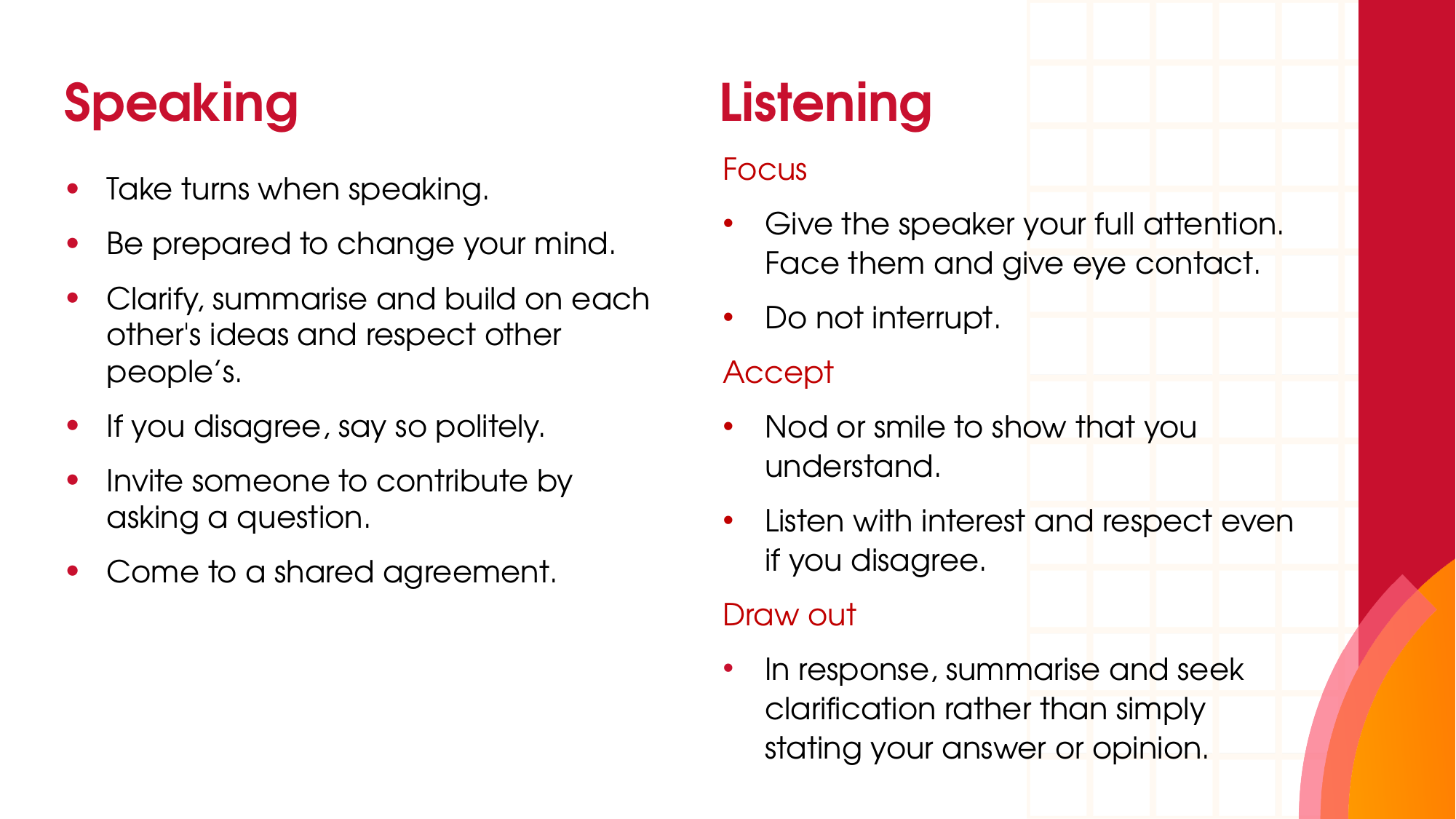

Speaking                       	Listening
Focus
Give the speaker your full attention. Face them and give eye contact.
Do not interrupt.
Accept
Nod or smile to show that you understand.
Listen with interest and respect even if you disagree.
Draw out
In response, summarise and seek clarification rather than simply stating your answer or opinion.

Take turns when speaking.
Be prepared to change your mind.
Clarify, summarise and build on each other's ideas and respect other people’s.
If you disagree, say so politely.
Invite someone to contribute by asking a question.
Come to a shared agreement.